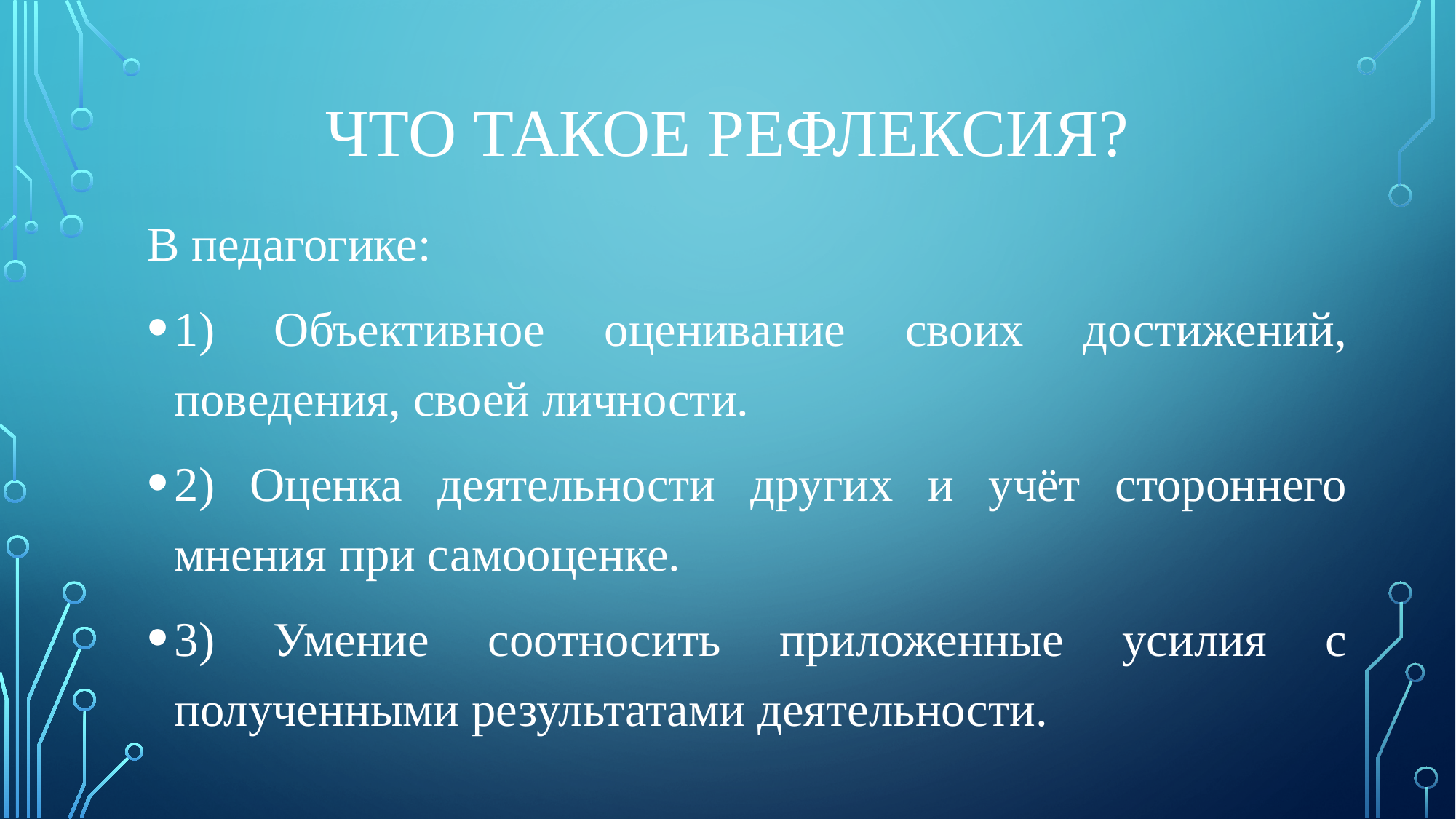

# Что такое Рефлексия?
В педагогике:
1) Объективное оценивание своих достижений, поведения, своей личности.
2) Оценка деятельности других и учёт стороннего мнения при самооценке.
3) Умение соотносить приложенные усилия с полученными результатами деятельности.